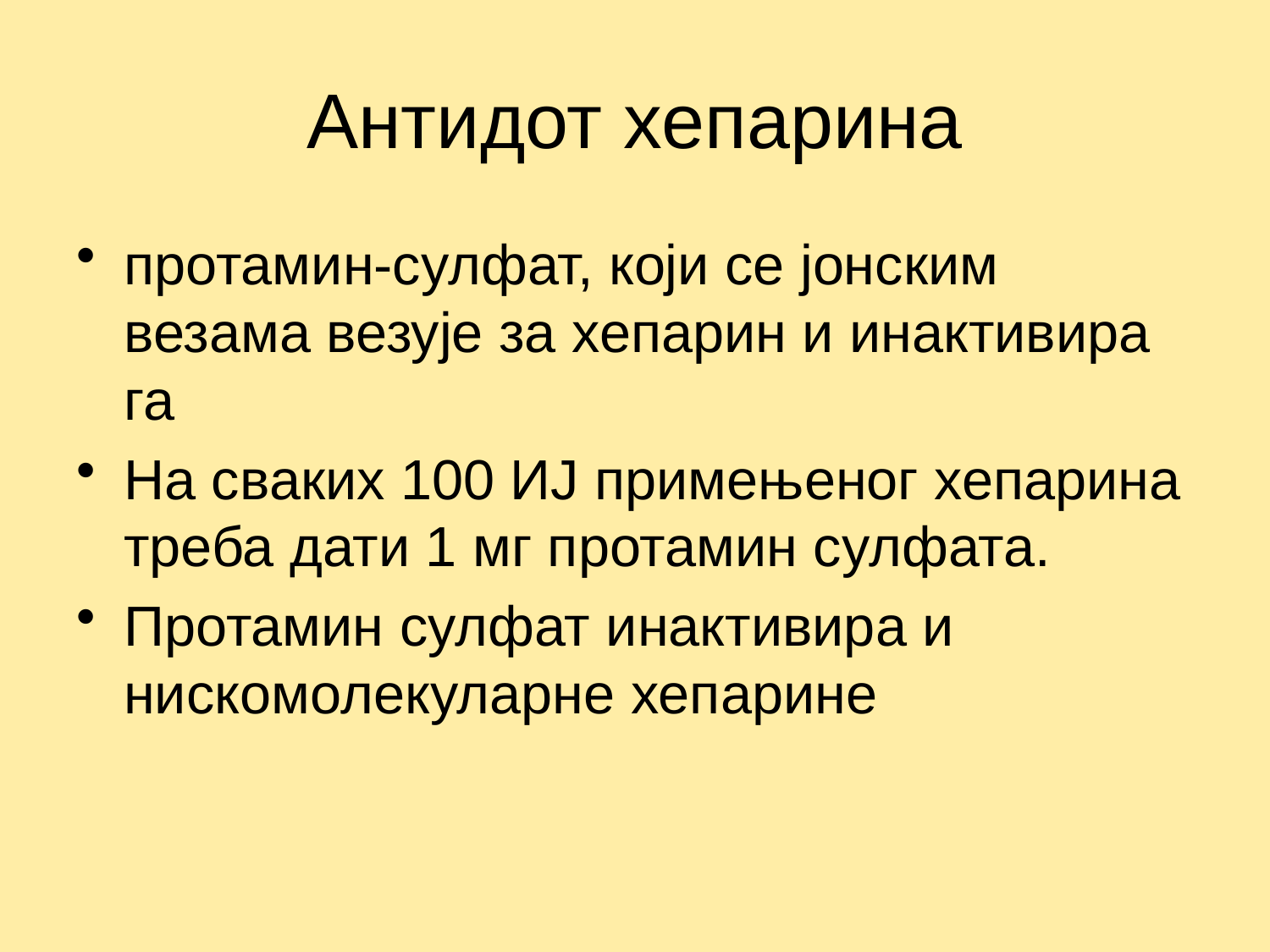

# Антидот хепарина
протамин-сулфат, који се јонским везама везује за хепарин и инактивира га
На сваких 100 ИЈ примењеног хепарина треба дати 1 мг протамин сулфата.
Протамин сулфат инактивира и нискомолекуларне хепарине